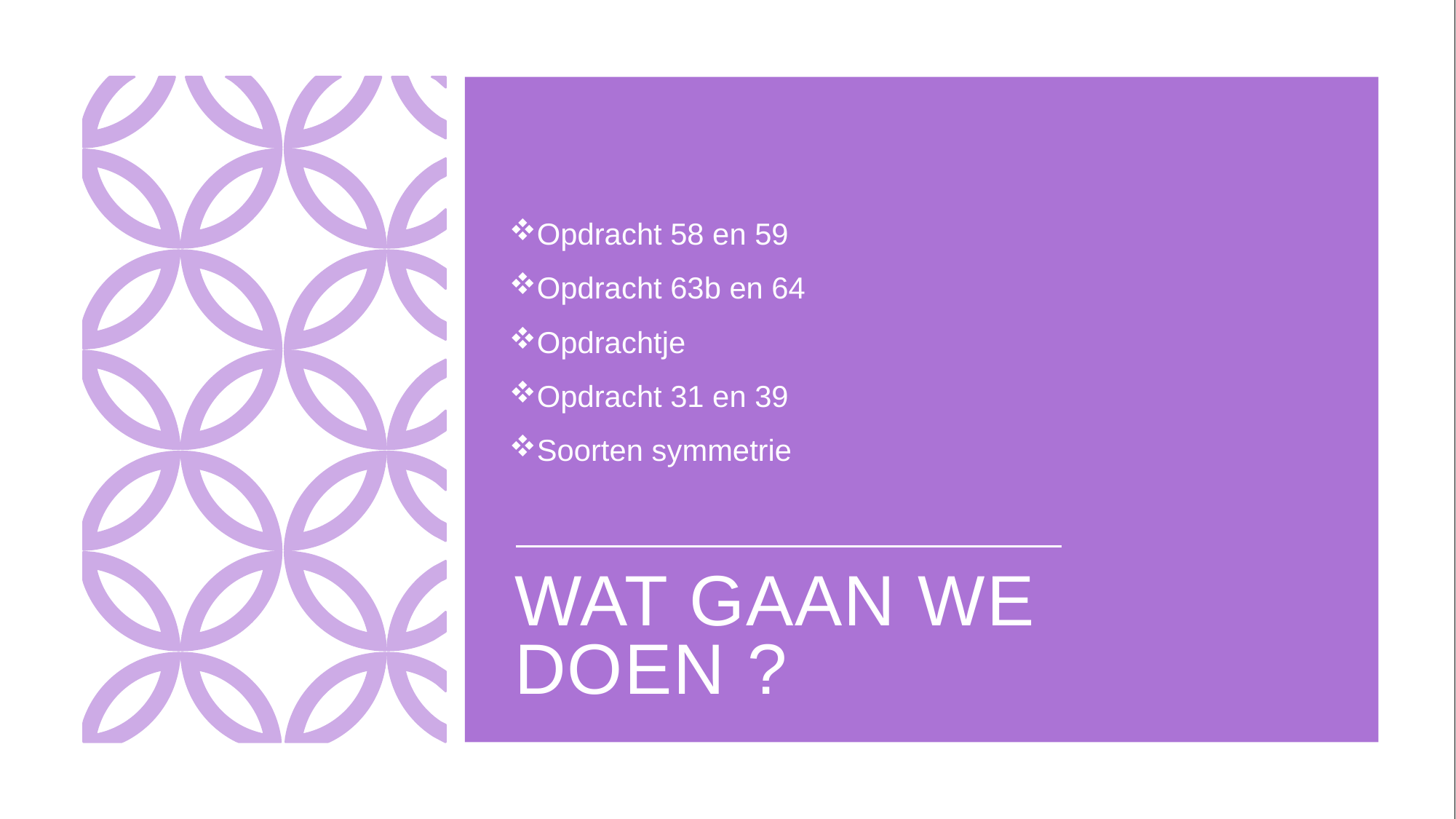

Opdracht 58 en 59
Opdracht 63b en 64
Opdrachtje
Opdracht 31 en 39
Soorten symmetrie

# Wat gaan we doen ?